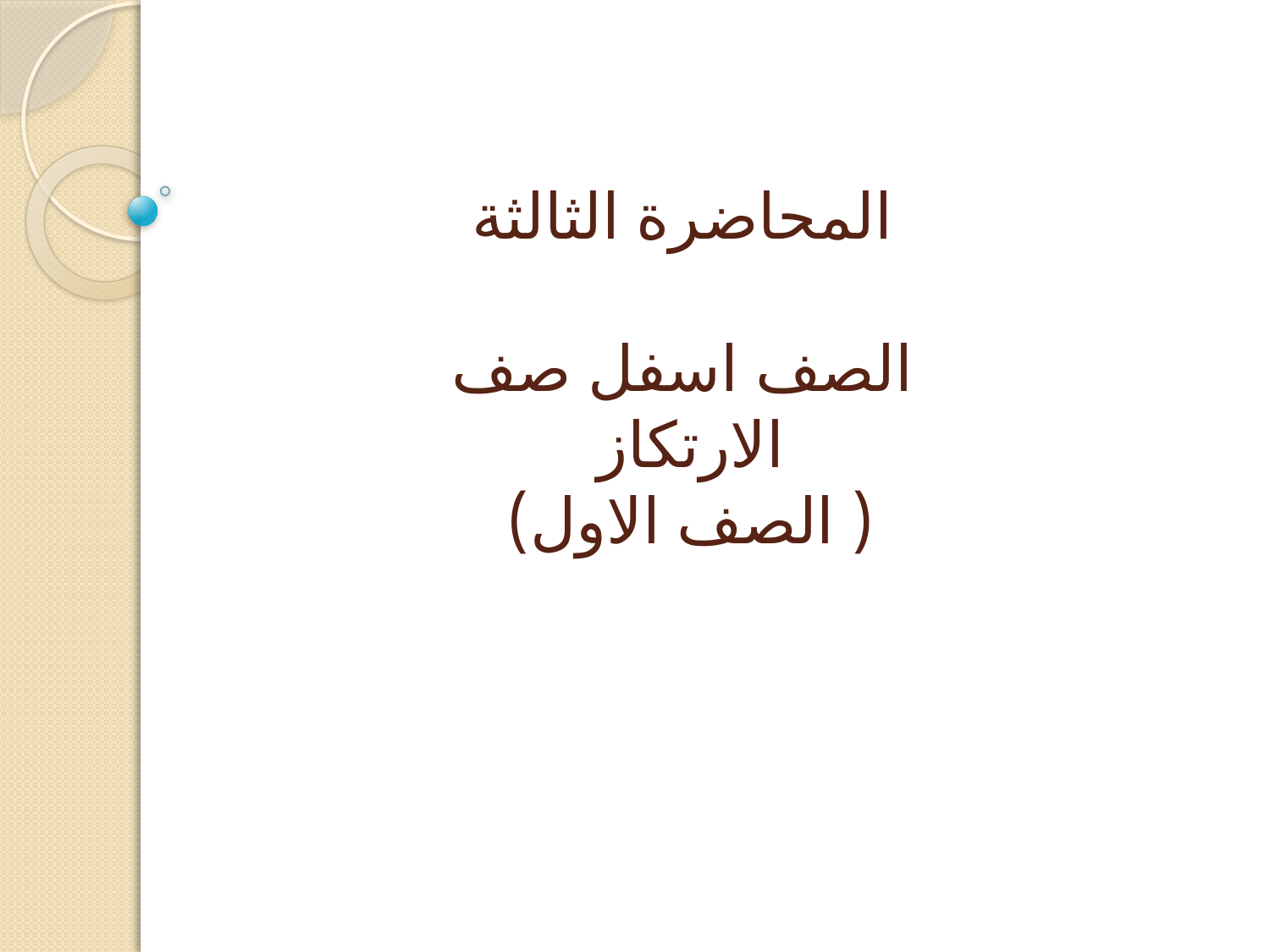

المحاضرة الثالثة
الصف اسفل صف الارتكاز
( الصف الاول)